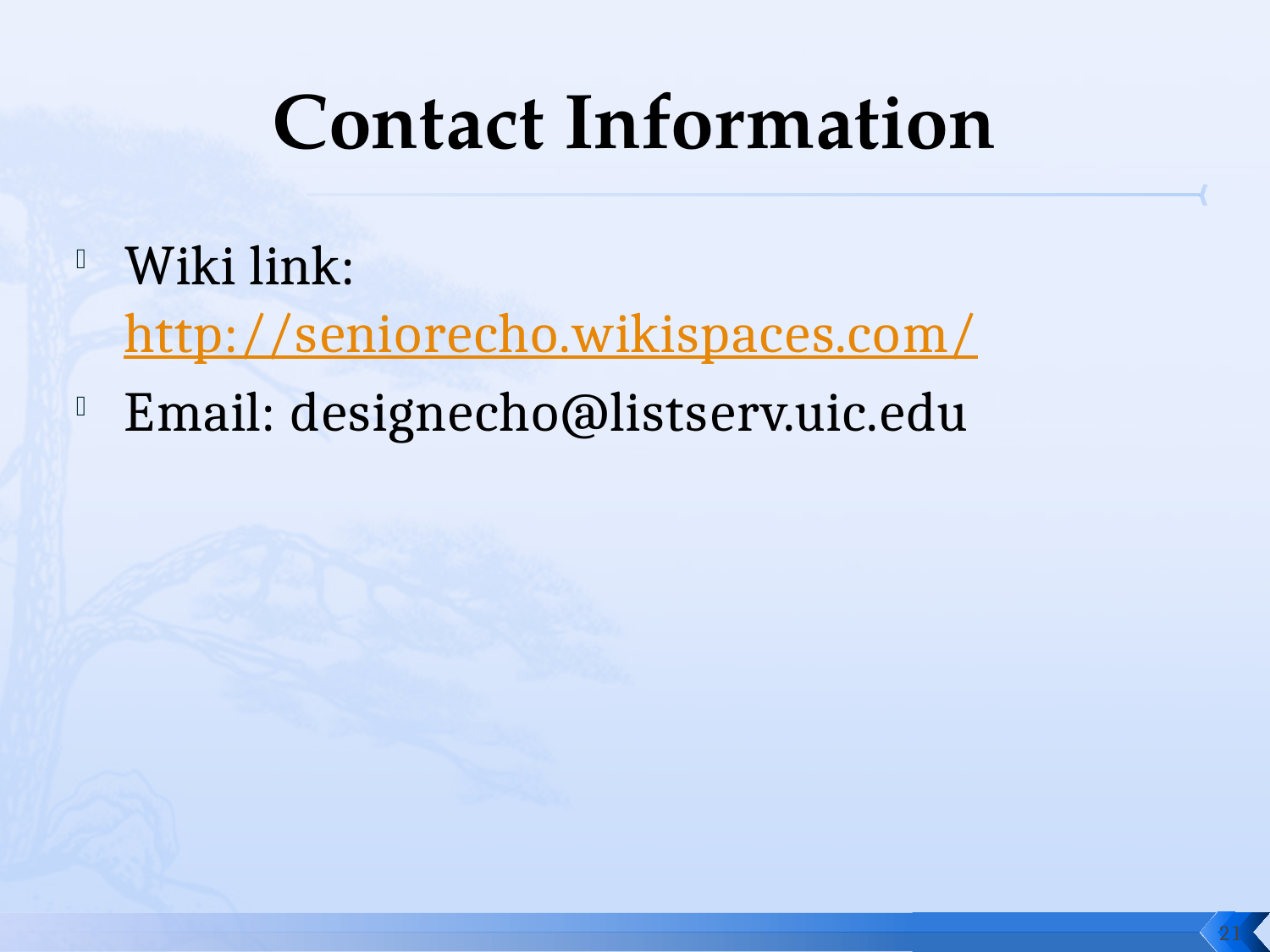

# Contact Information
Wiki link: http://seniorecho.wikispaces.com/
Email: designecho@listserv.uic.edu
21